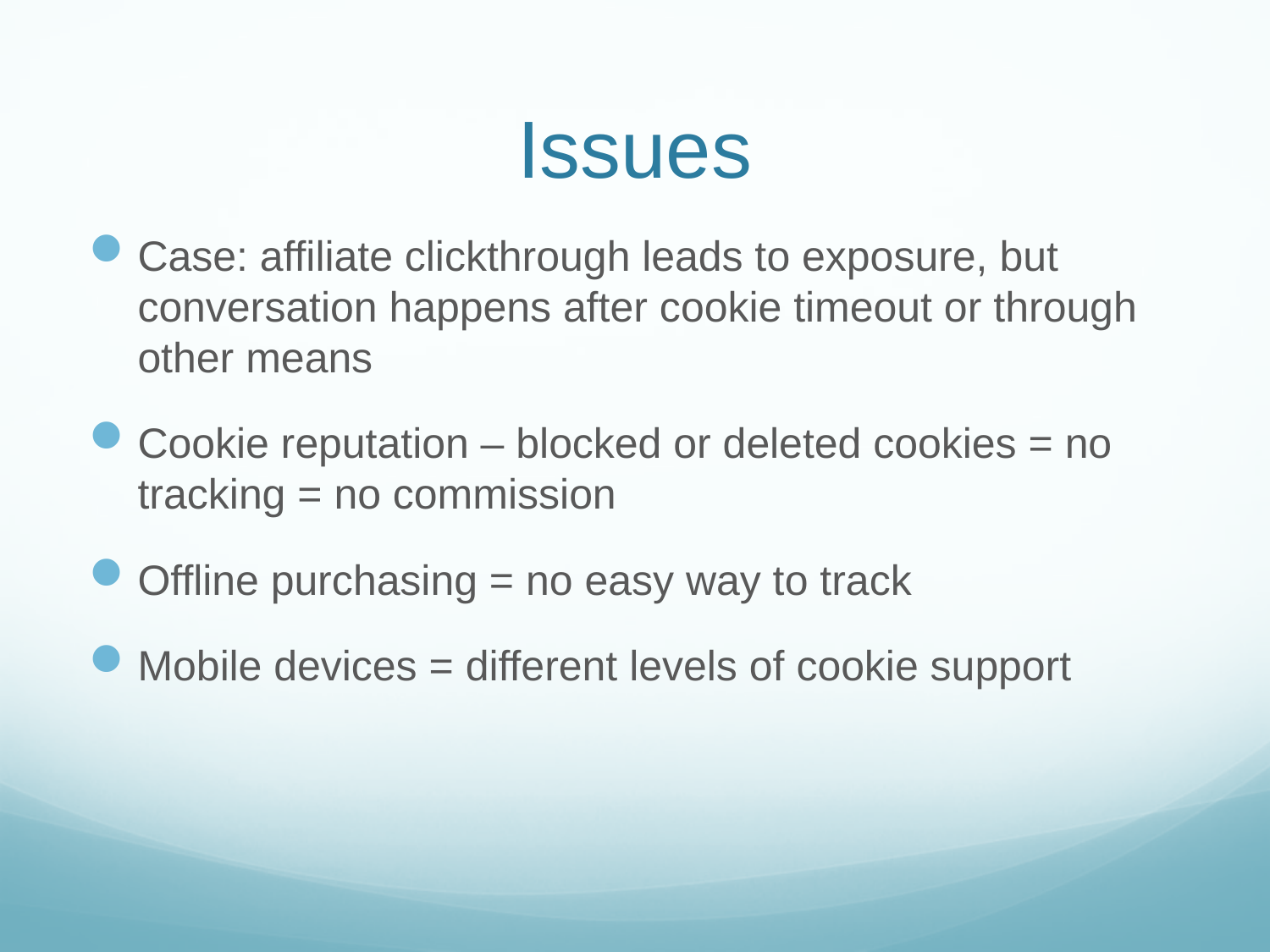

# Issues
Case: affiliate clickthrough leads to exposure, but conversation happens after cookie timeout or through other means
Cookie reputation – blocked or deleted cookies = no tracking = no commission
Offline purchasing = no easy way to track
Mobile devices = different levels of cookie support